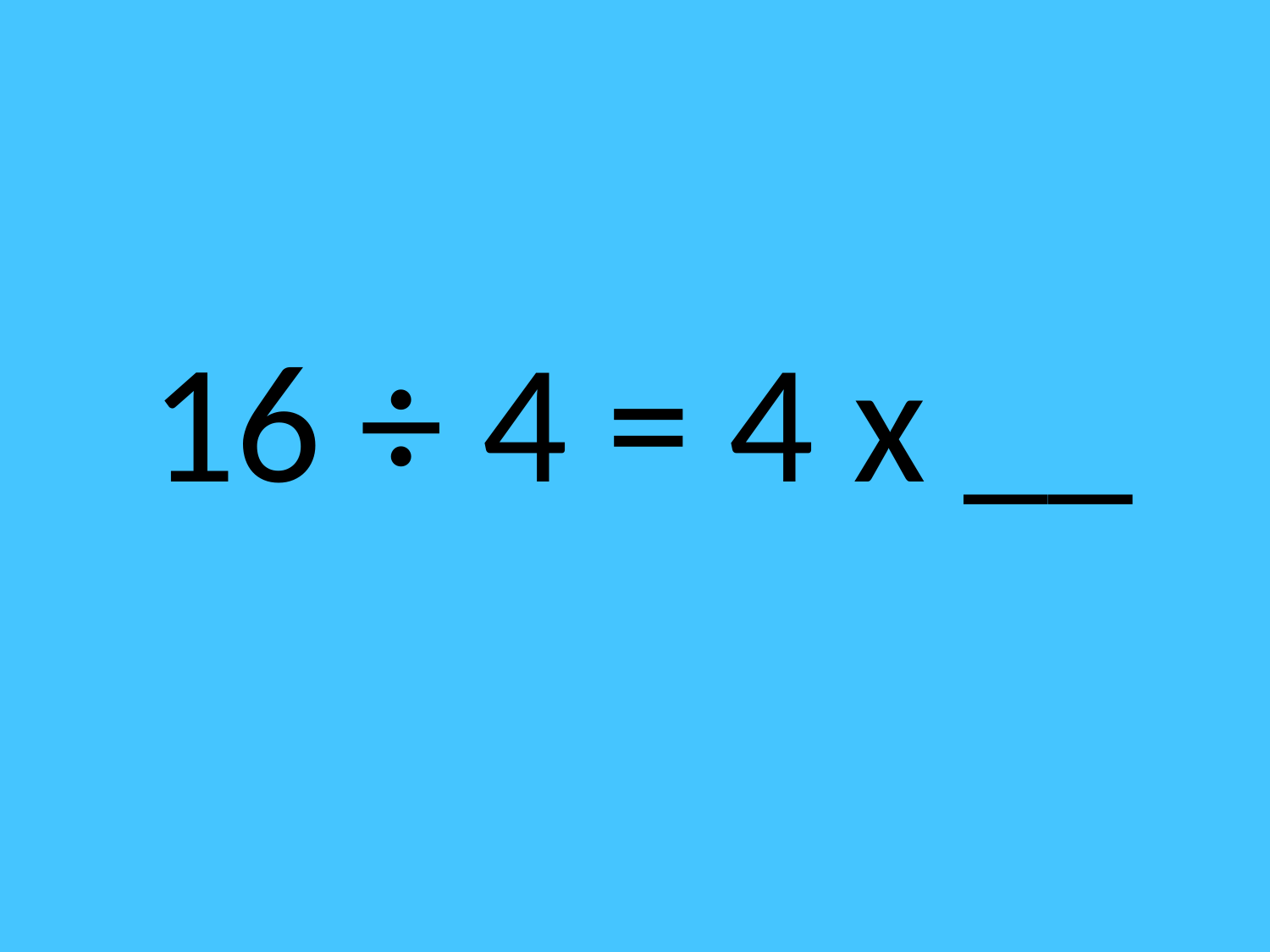

16 ÷ 4 = 4 x __